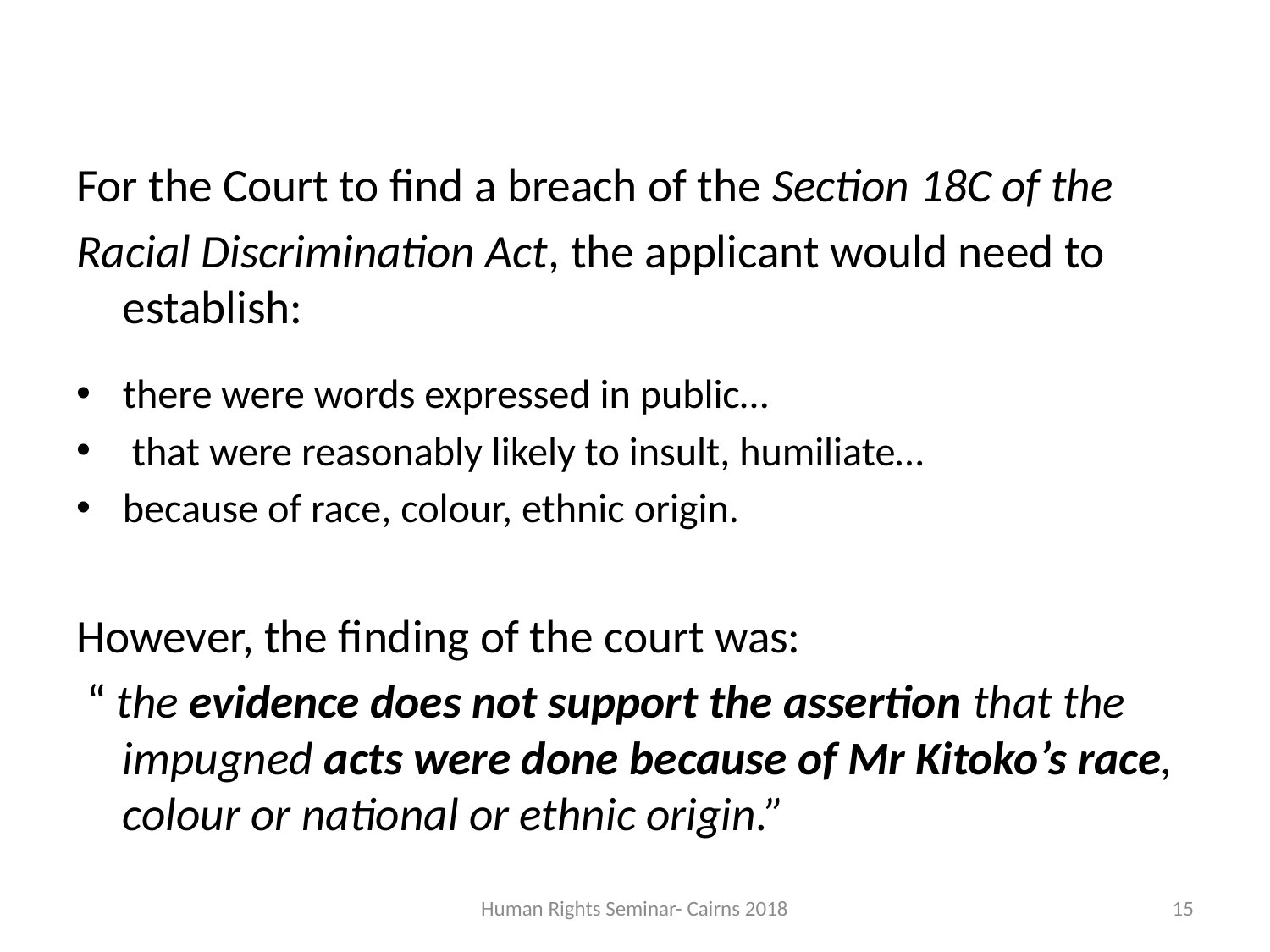

For the Court to find a breach of the Section 18C of the
Racial Discrimination Act, the applicant would need to establish:

there were words expressed in public…
 that were reasonably likely to insult, humiliate…
because of race, colour, ethnic origin.

However, the finding of the court was:
 “ the evidence does not support the assertion that the impugned acts were done because of Mr Kitoko’s race, colour or national or ethnic origin.”
Human Rights Seminar- Cairns 2018
15